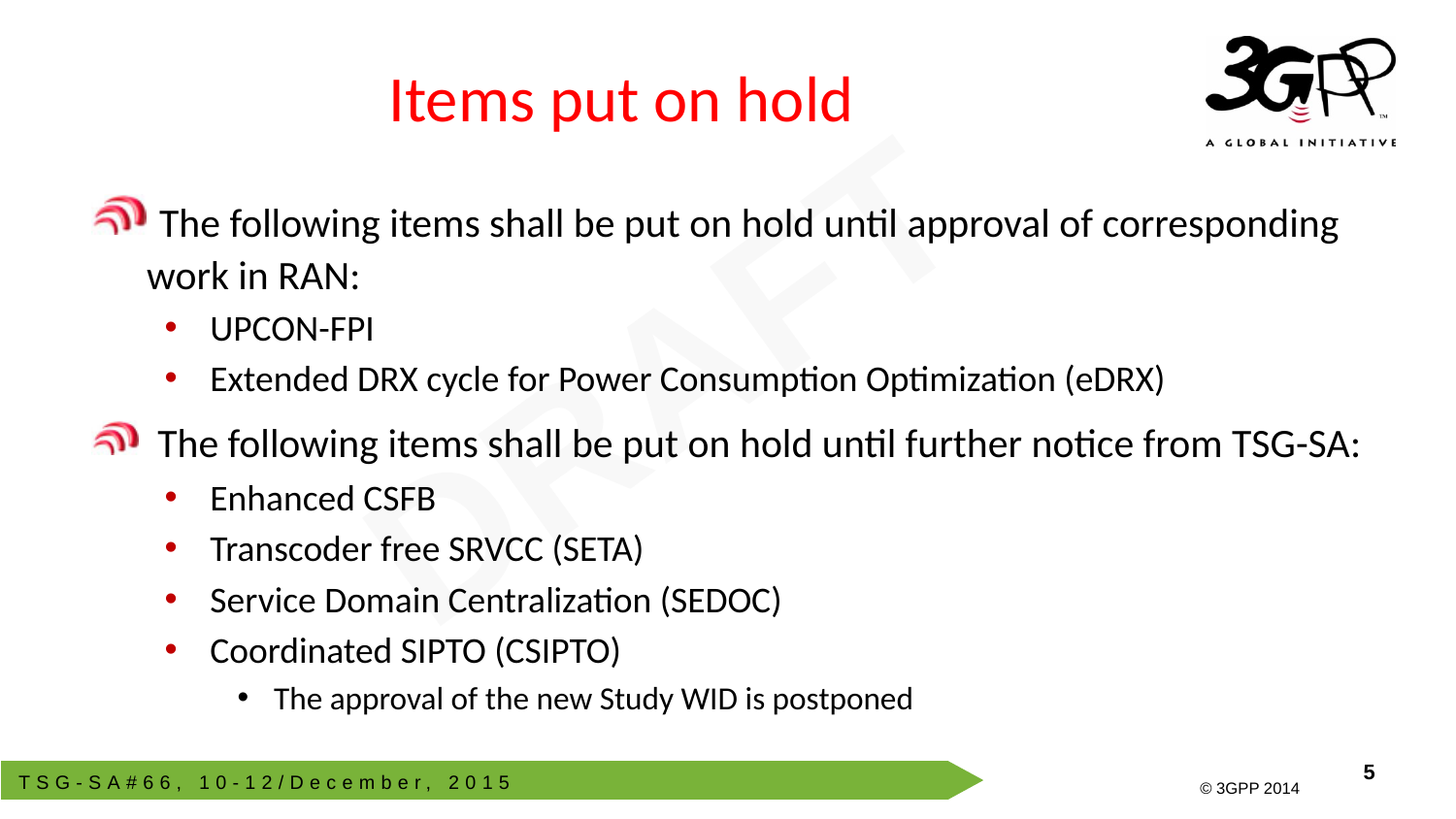

# Items put on hold
 The following items shall be put on hold until approval of corresponding work in RAN:
UPCON-FPI
Extended DRX cycle for Power Consumption Optimization (eDRX)
 The following items shall be put on hold until further notice from TSG-SA:
Enhanced CSFB
Transcoder free SRVCC (SETA)
Service Domain Centralization (SEDOC)
Coordinated SIPTO (CSIPTO)
The approval of the new Study WID is postponed
DRAFT